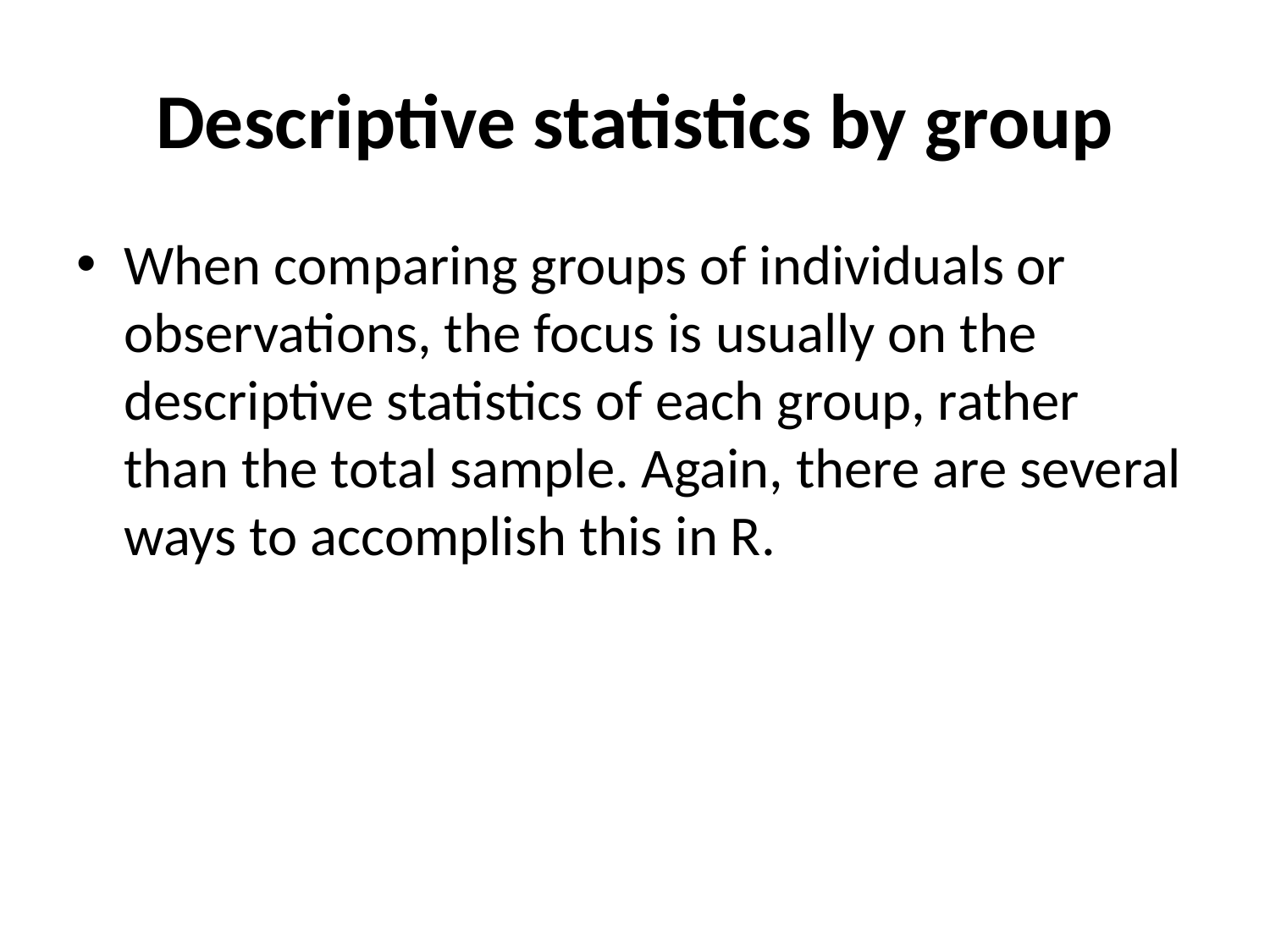

# Descriptive statistics by group
When comparing groups of individuals or observations, the focus is usually on the descriptive statistics of each group, rather than the total sample. Again, there are several ways to accomplish this in R.